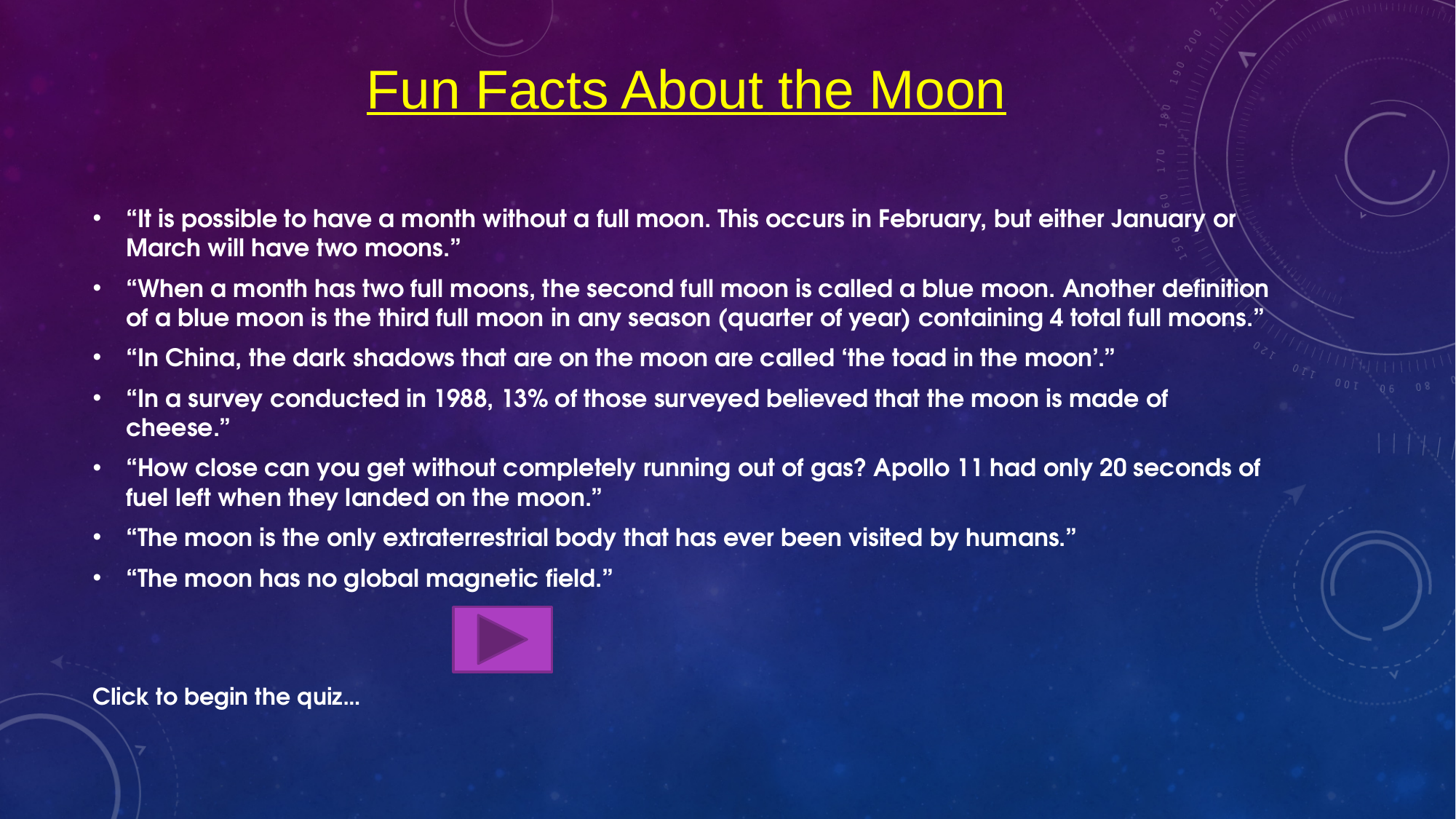

# Fun Facts About the Moon

“It is possible to have a month without a full moon. This occurs in February, but either January or March will have two moons.”
“When a month has two full moons, the second full moon is called a blue moon. Another definition of a blue moon is the third full moon in any season (quarter of year) containing 4 total full moons.”
“In China, the dark shadows that are on the moon are called ‘the toad in the moon’.”
“In a survey conducted in 1988, 13% of those surveyed believed that the moon is made of cheese.”
“How close can you get without completely running out of gas? Apollo 11 had only 20 seconds of fuel left when they landed on the moon.”
“The moon is the only extraterrestrial body that has ever been visited by humans.”
“The moon has no global magnetic field.”

Click to begin the quiz…